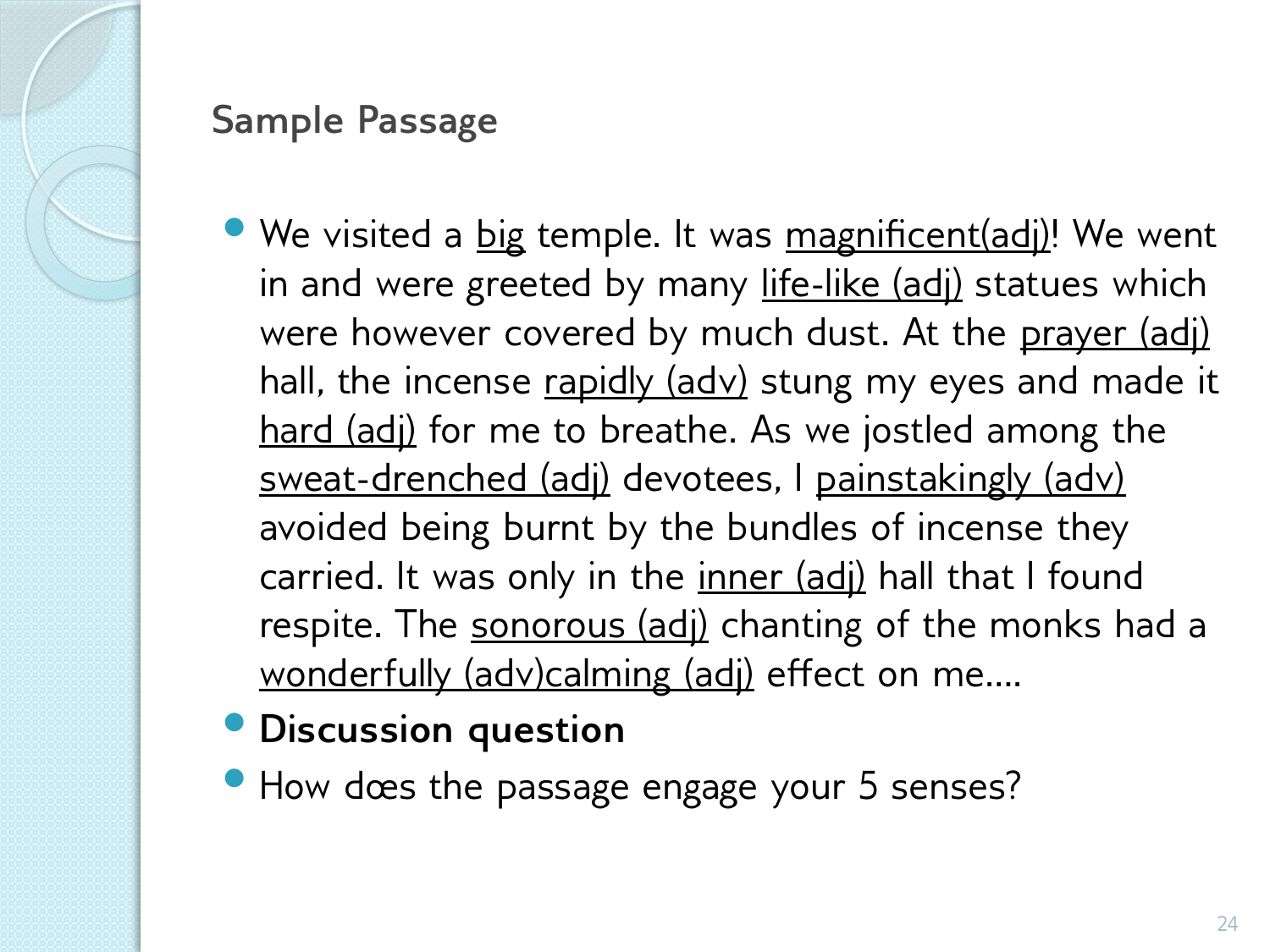

# Sample Passage
We visited a big temple. It was magnificent(adj)! We went in and were greeted by many life-like (adj) statues which were however covered by much dust. At the prayer (adj) hall, the incense rapidly (adv) stung my eyes and made it hard (adj) for me to breathe. As we jostled among the sweat-drenched (adj) devotees, I painstakingly (adv) avoided being burnt by the bundles of incense they carried. It was only in the inner (adj) hall that I found respite. The sonorous (adj) chanting of the monks had a wonderfully (adv)calming (adj) effect on me….
Discussion question
How does the passage engage your 5 senses?
24